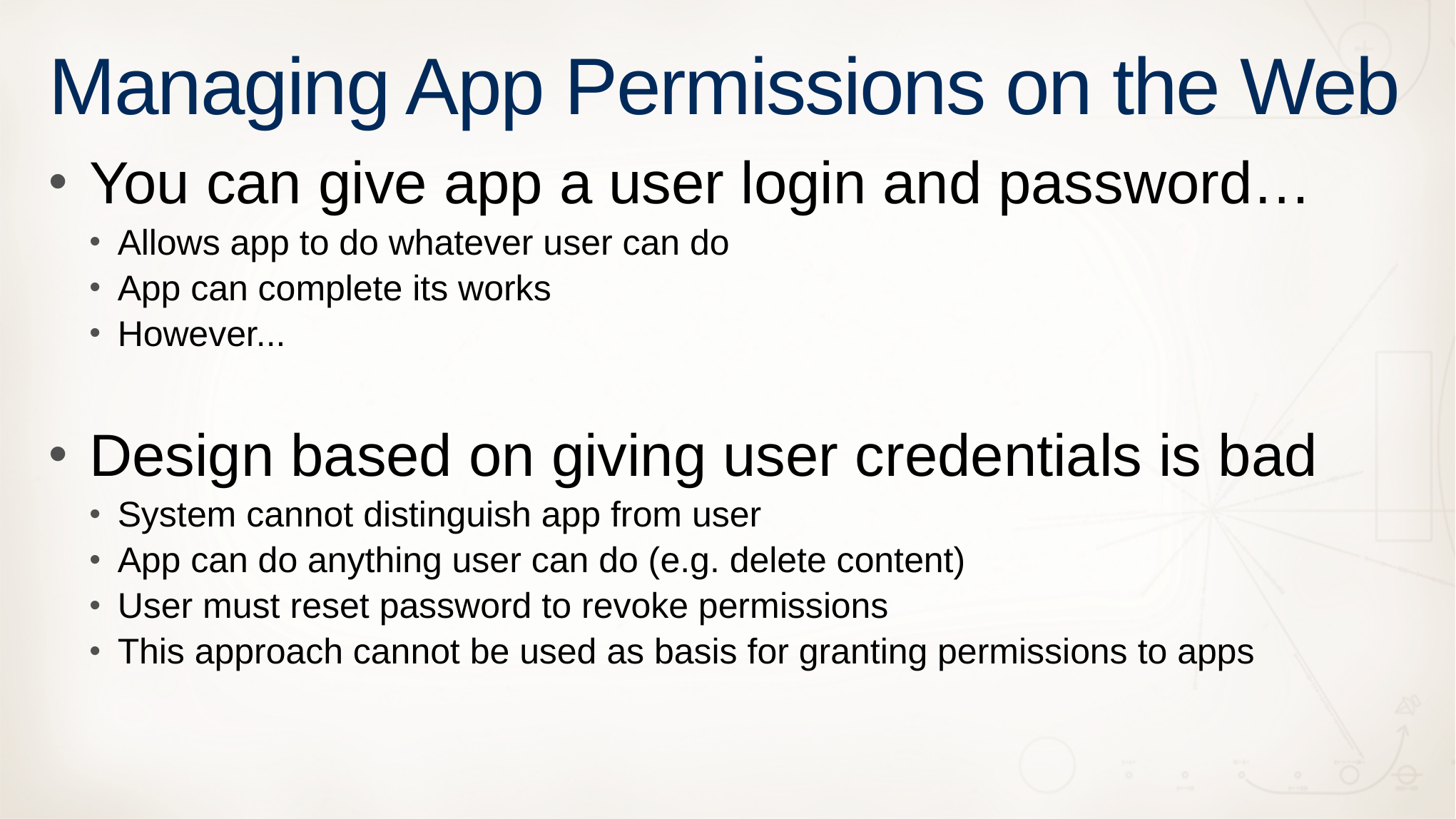

# Managing App Permissions on the Web
You can give app a user login and password…
Allows app to do whatever user can do
App can complete its works
However...

Design based on giving user credentials is bad
System cannot distinguish app from user
App can do anything user can do (e.g. delete content)
User must reset password to revoke permissions
This approach cannot be used as basis for granting permissions to apps